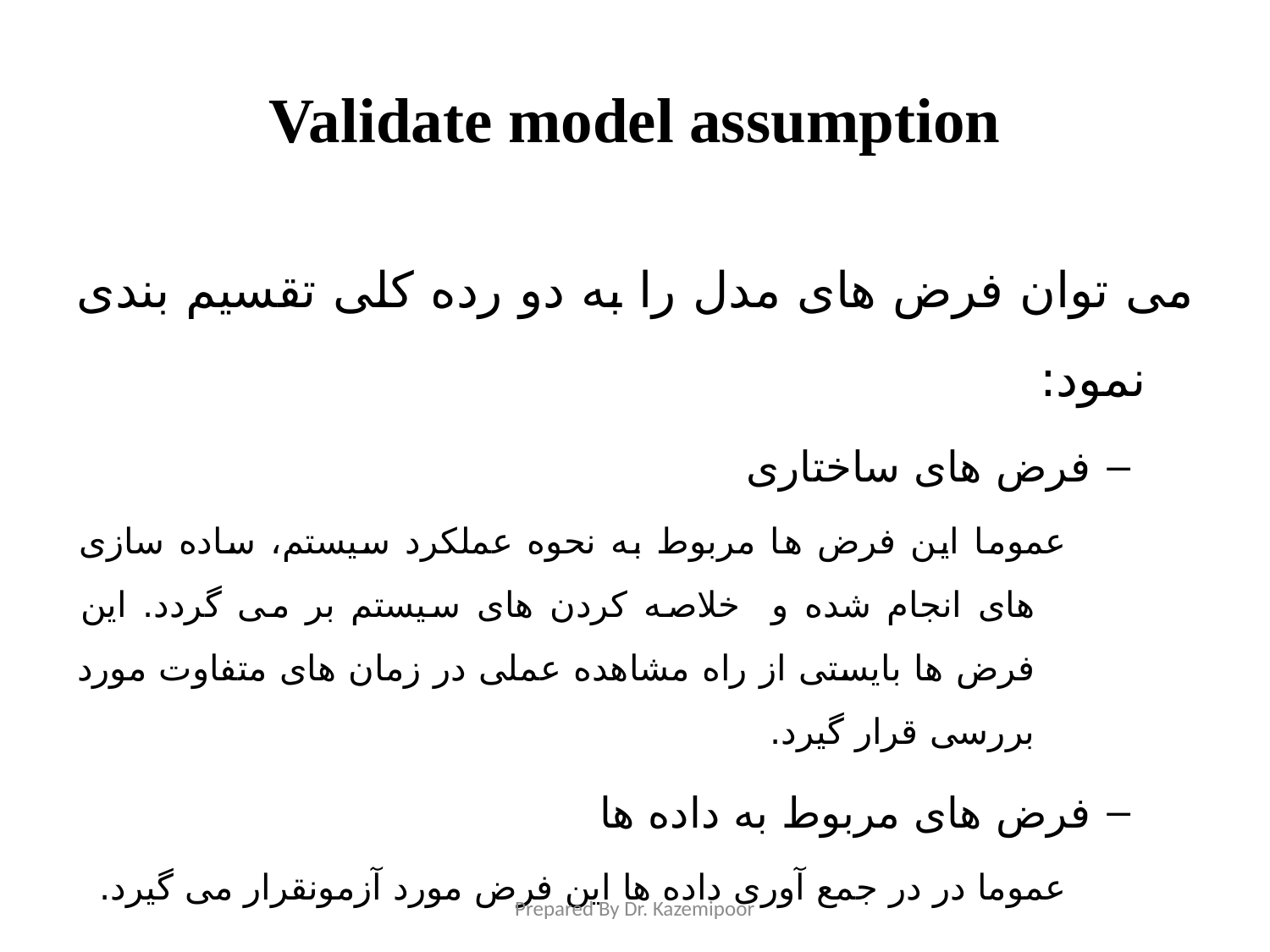

# Validate model assumption
می توان فرض های مدل را به دو رده کلی تقسیم بندی نمود:
فرض های ساختاری
	عموما این فرض ها مربوط به نحوه عملکرد سیستم، ساده سازی های انجام شده و  خلاصه کردن های سیستم بر می گردد. این فرض ها بایستی از راه مشاهده عملی در زمان های متفاوت مورد بررسی قرار گیرد.
فرض های مربوط به داده ها
	عموما در در جمع آوری داده ها این فرض مورد آزمونقرار می گیرد.
Prepared By Dr. Kazemipoor